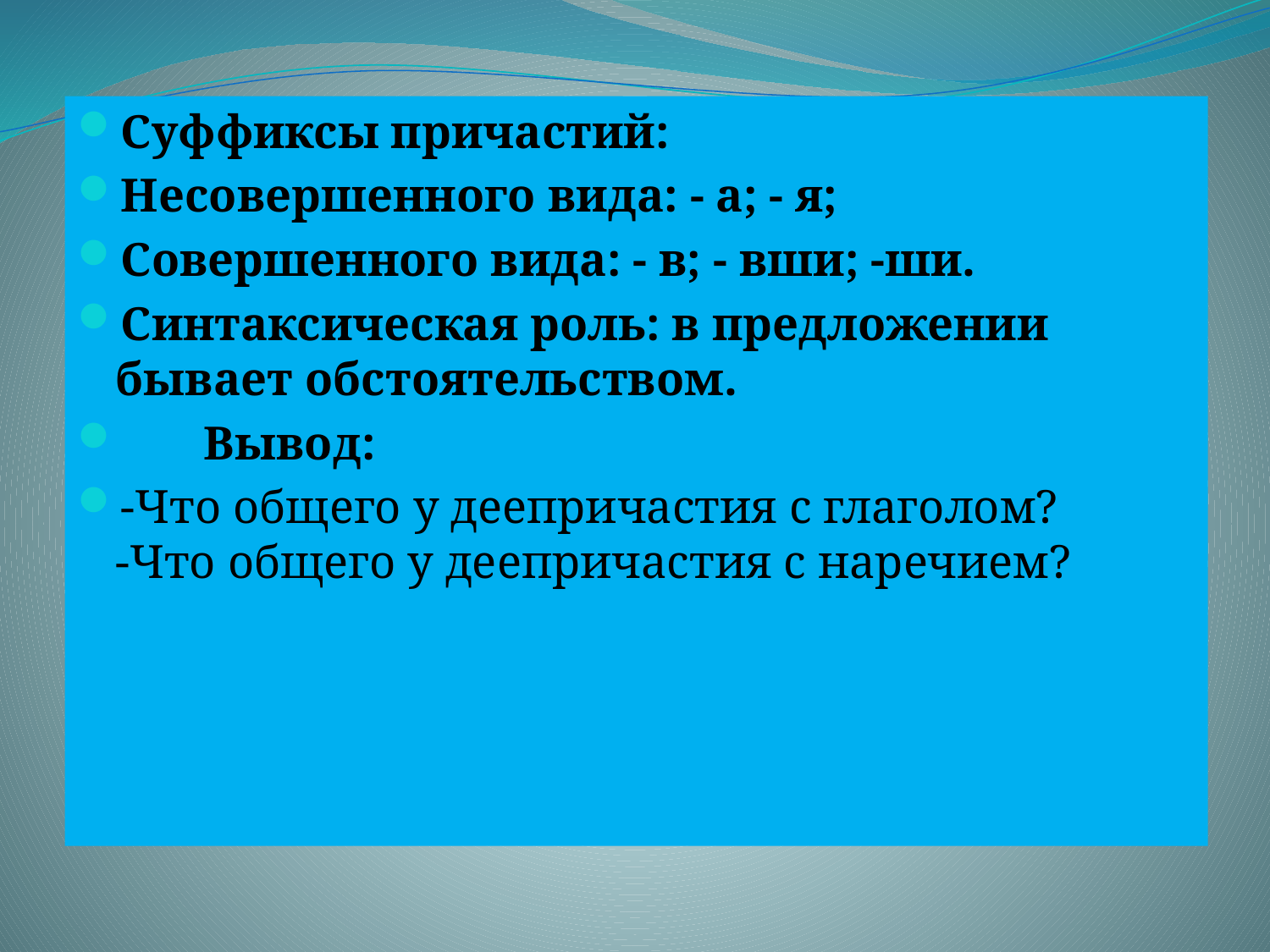

Суффиксы причастий:
Несовершенного вида: - а; - я;
Совершенного вида: - в; - вши; -ши.
Синтаксическая роль: в предложении бывает обстоятельством.
       Вывод:
-Что общего у деепричастия с глаголом?
-Что общего у деепричастия с наречием?